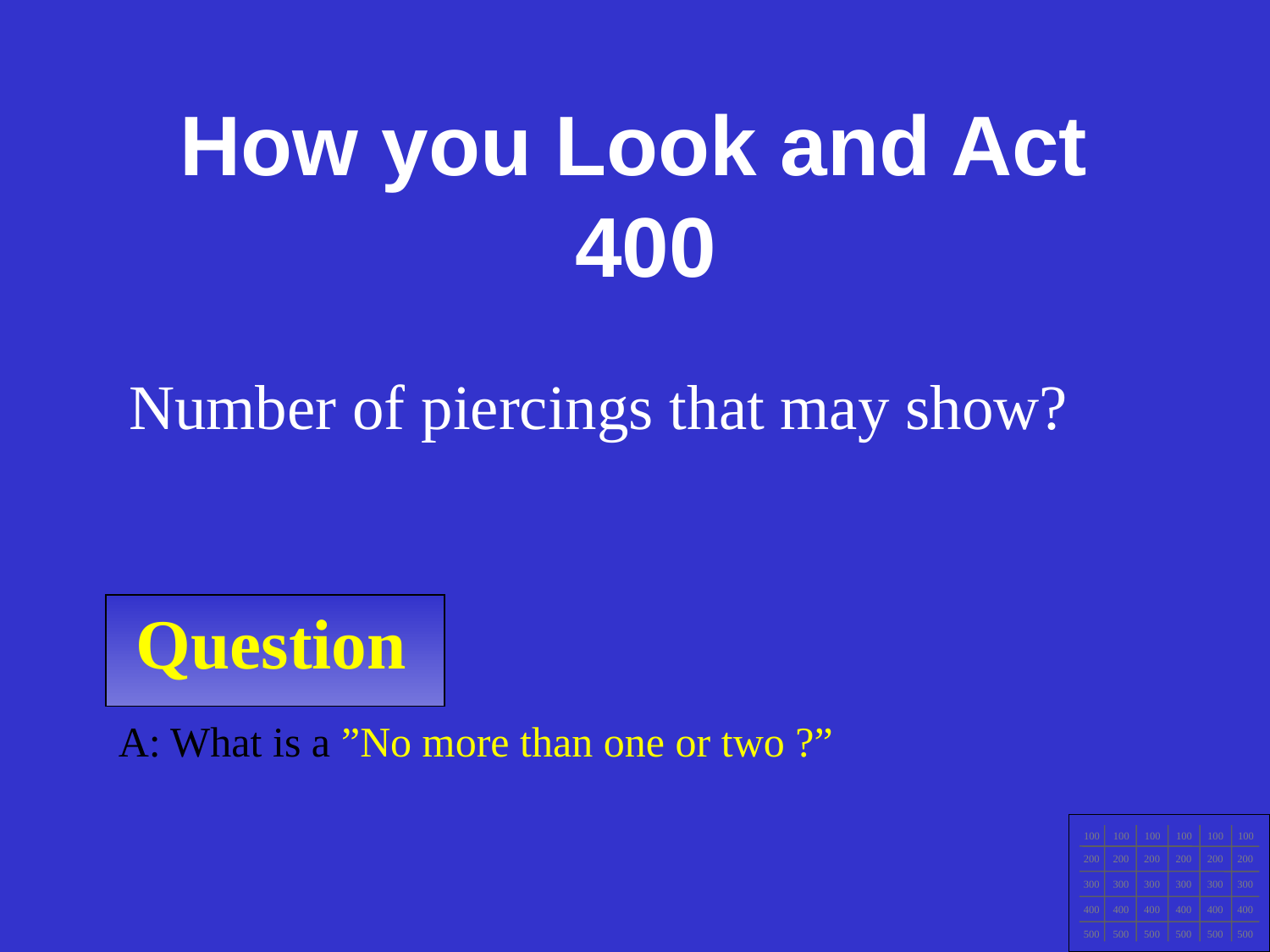

How you Look and Act
400
Number of piercings that may show?
Question

A: What is a ”No more than one or two ?”

100
100
100
100
100
100

200
200
200
200
200
200

300
300
300
300
300
300

400
400
400
400
400
400

500
500
500
500
500
500